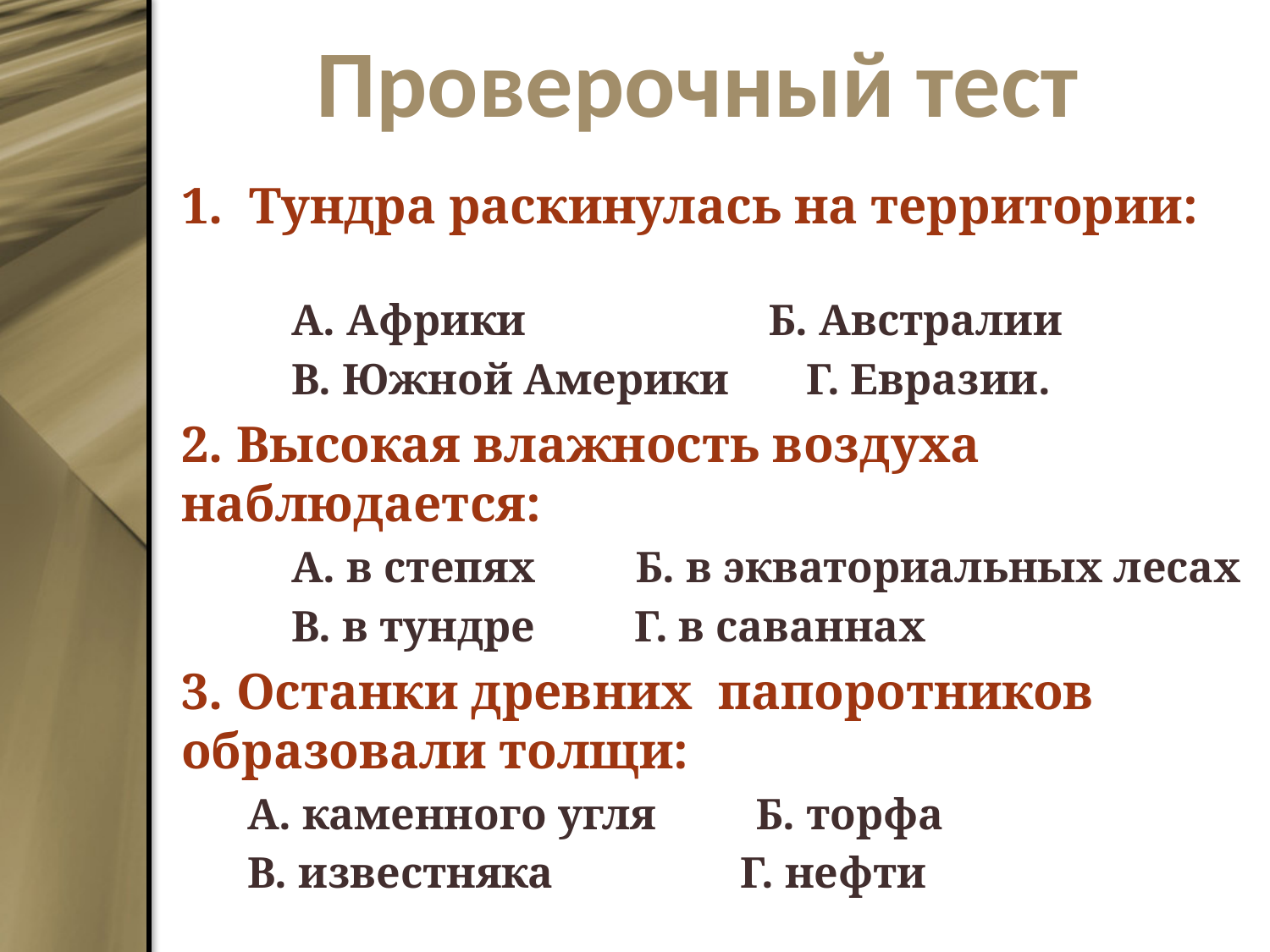

# Проверочный тест
1.  Тундра раскинулась на территории:
          А. Африки                      Б. Австралии
          В. Южной Америки       Г. Евразии.
2. Высокая влажность воздуха наблюдается:
          А. в степях         Б. в экваториальных лесах
          В. в тундре         Г. в саваннах
3. Останки древних  папоротников образовали толщи:
      А. каменного угля         Б. торфа
      В. известняка                 Г. нефти